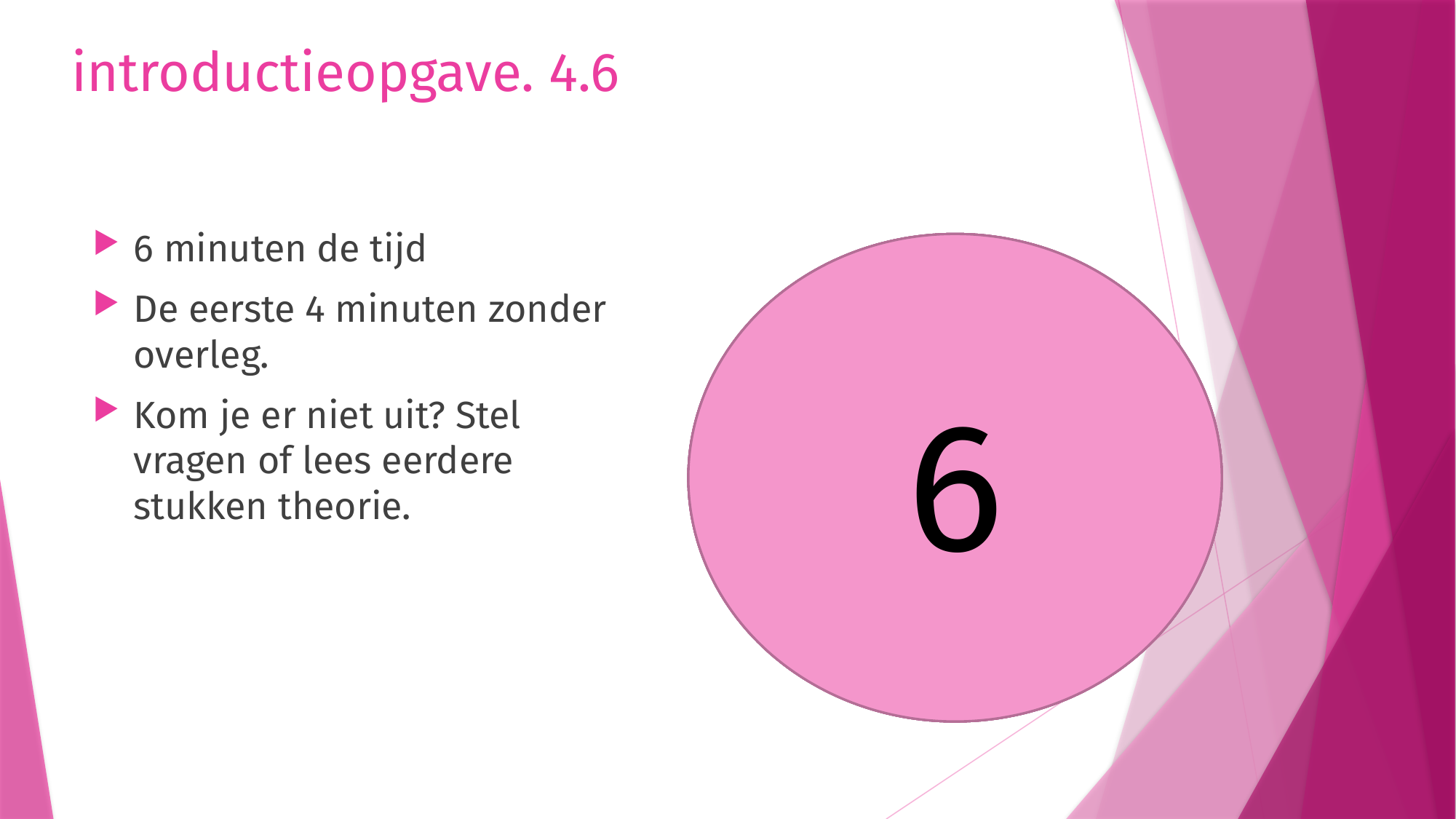

# introductieopgave. 4.6
6 minuten de tijd
De eerste 4 minuten zonder overleg.
Kom je er niet uit? Stel vragen of lees eerdere stukken theorie.

5
6
4
3
1
2